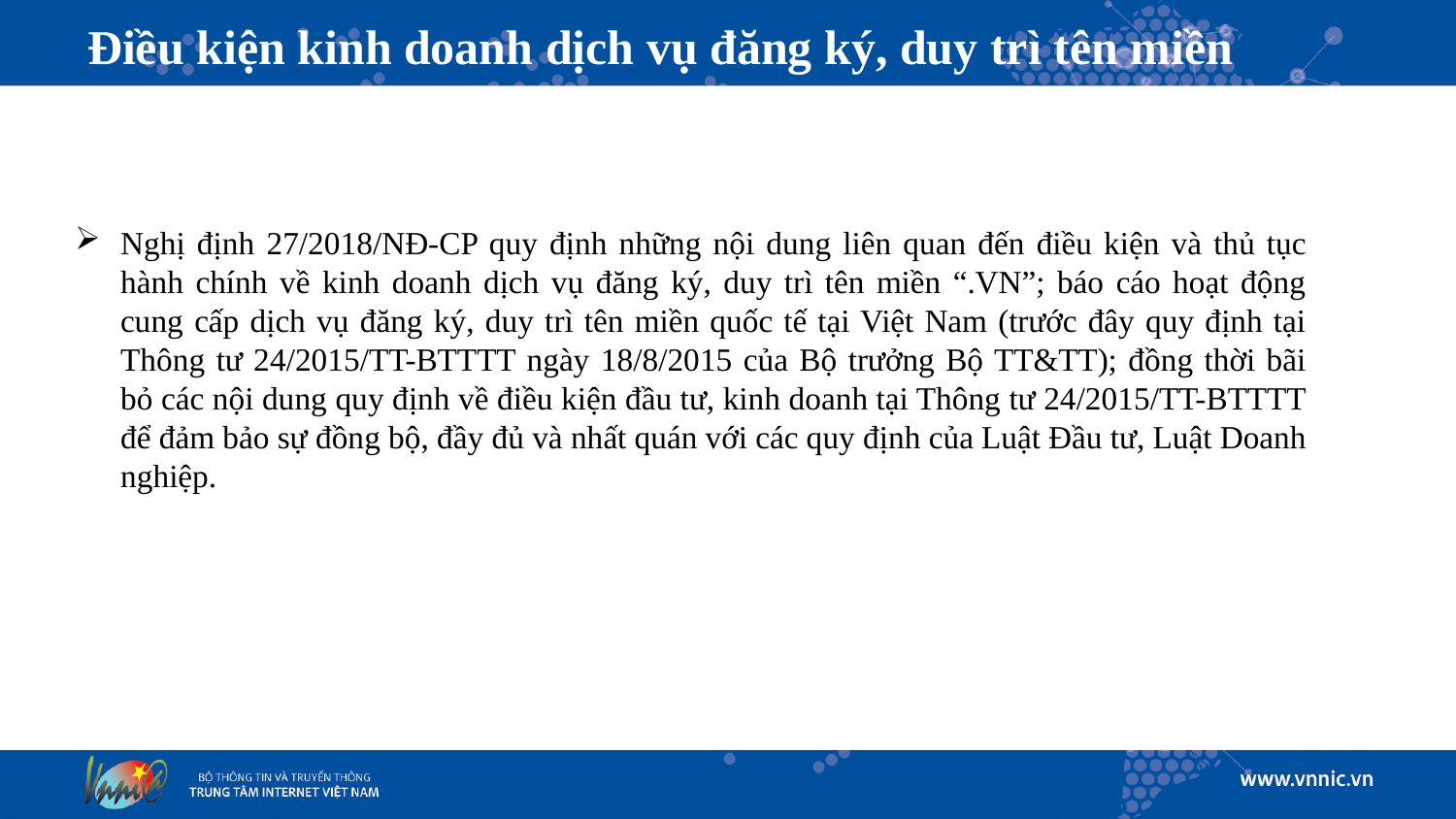

# Điều kiện kinh doanh dịch vụ đăng ký, duy trì tên miền
Nghị định 27/2018/NĐ-CP quy định những nội dung liên quan đến điều kiện và thủ tục hành chính về kinh doanh dịch vụ đăng ký, duy trì tên miền “.VN”; báo cáo hoạt động cung cấp dịch vụ đăng ký, duy trì tên miền quốc tế tại Việt Nam (trước đây quy định tại Thông tư 24/2015/TT-BTTTT ngày 18/8/2015 của Bộ trưởng Bộ TT&TT); đồng thời bãi bỏ các nội dung quy định về điều kiện đầu tư, kinh doanh tại Thông tư 24/2015/TT-BTTTT để đảm bảo sự đồng bộ, đầy đủ và nhất quán với các quy định của Luật Đầu tư, Luật Doanh nghiệp.